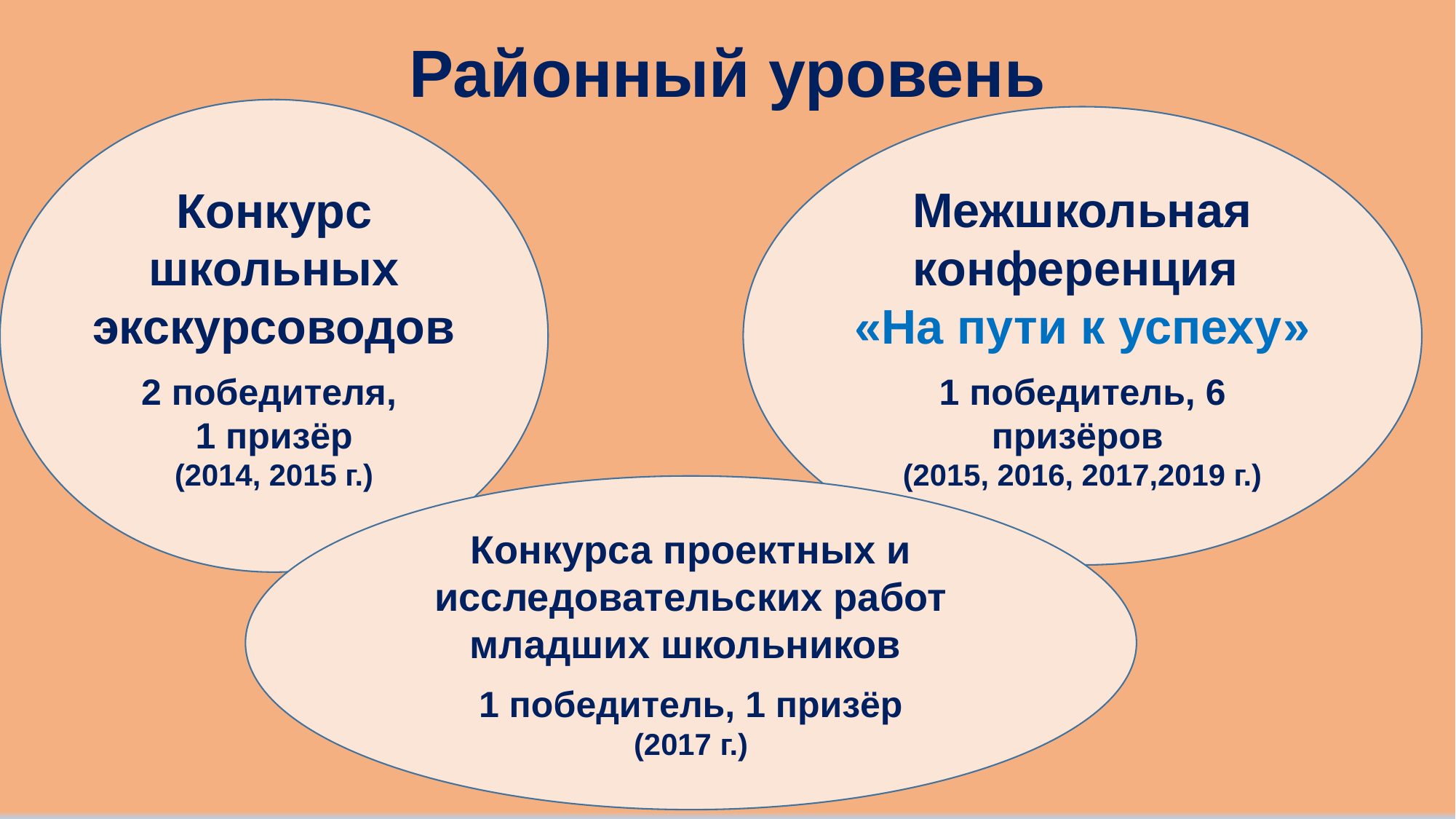

# Районный уровень
Конкурс школьных экскурсоводов
2 победителя,
1 призёр
(2014, 2015 г.)
Межшкольная конференция
«На пути к успеху»
1 победитель, 6 призёров
(2015, 2016, 2017,2019 г.)
Конкурса проектных и исследовательских работ младших школьников
1 победитель, 1 призёр
(2017 г.)